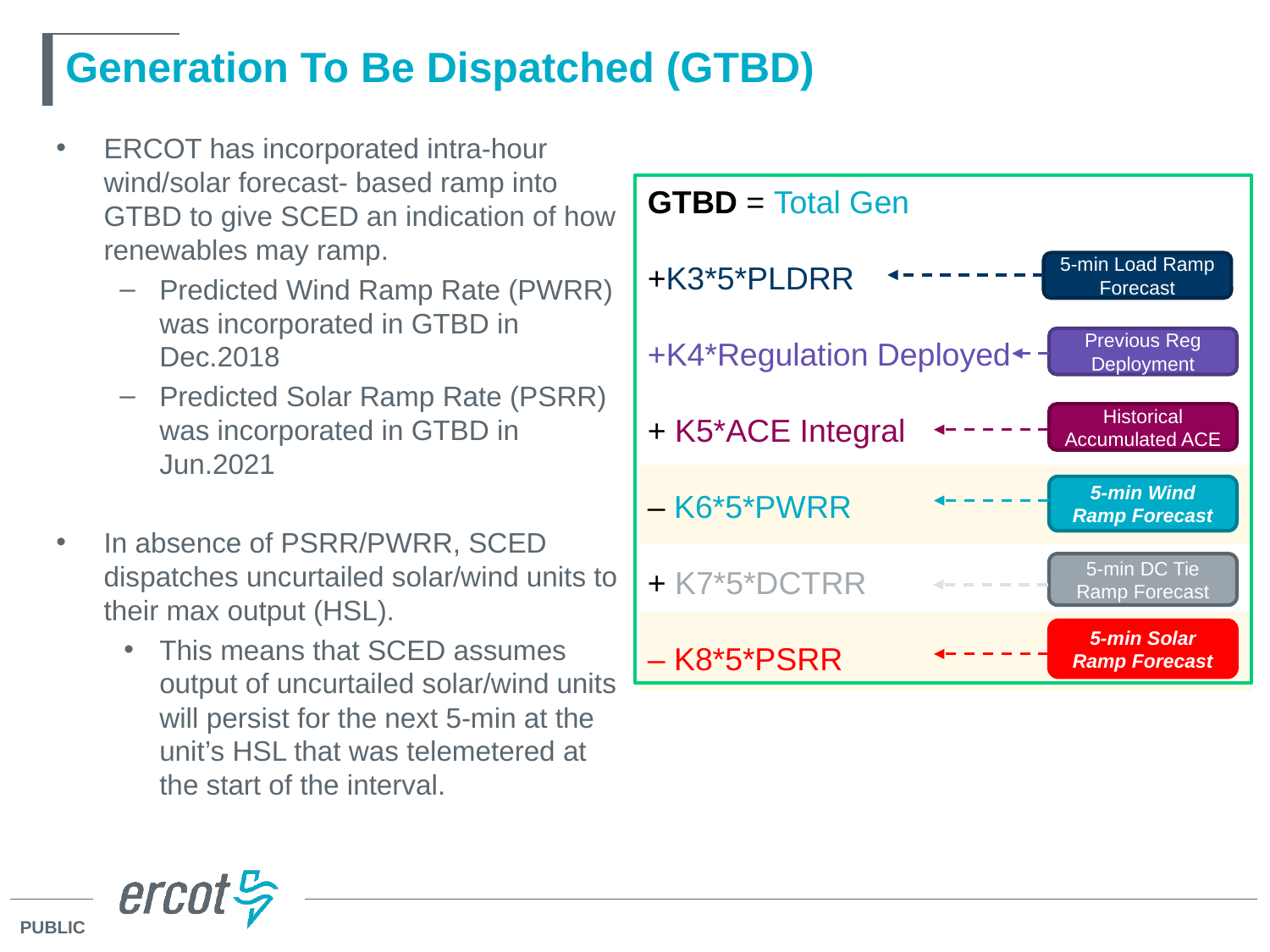

# Generation To Be Dispatched (GTBD)
ERCOT has incorporated intra-hour wind/solar forecast- based ramp into GTBD to give SCED an indication of how renewables may ramp.
Predicted Wind Ramp Rate (PWRR) was incorporated in GTBD in Dec.2018
Predicted Solar Ramp Rate (PSRR) was incorporated in GTBD in Jun.2021

In absence of PSRR/PWRR, SCED dispatches uncurtailed solar/wind units to their max output (HSL).
This means that SCED assumes output of uncurtailed solar/wind units will persist for the next 5-min at the unit’s HSL that was telemetered at the start of the interval.

GTBD = Total Gen

+K3*5*PLDRR

+K4*Regulation Deployed

+ K5*ACE Integral

– K6*5*PWRR

+ K7*5*DCTRR

– K8*5*PSRR
5-min Load Ramp Forecast
Previous Reg Deployment
Historical Accumulated ACE

5-min Wind Ramp Forecast
5-min DC Tie Ramp Forecast

5-min Solar Ramp Forecast
14